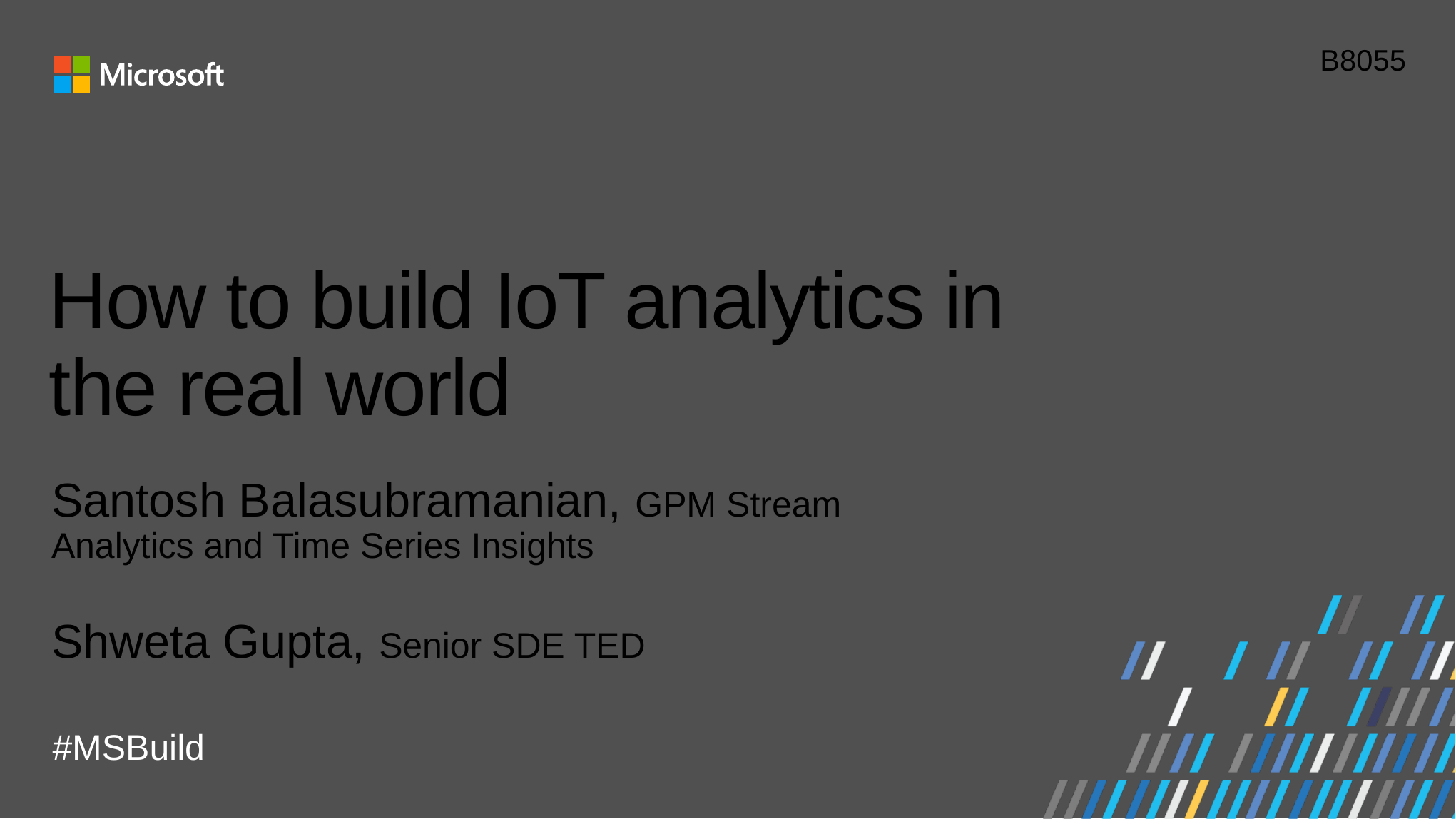

B8055
# How to build IoT analytics in the real world
Santosh Balasubramanian, GPM Stream Analytics and Time Series Insights

Shweta Gupta, Senior SDE TED